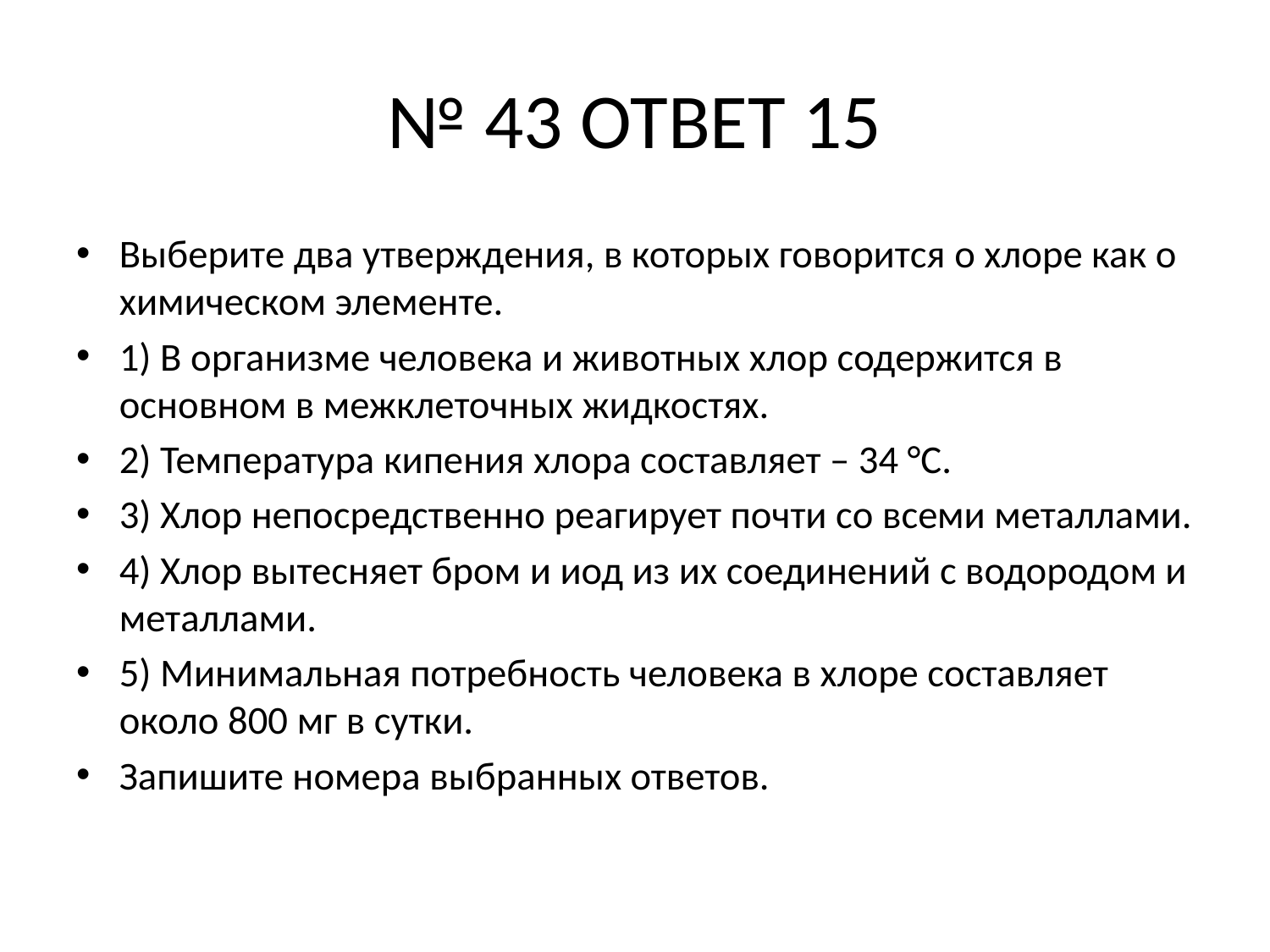

# № 43 ОТВЕТ 15
Выберите два утверждения, в которых говорится о хлоре как о химическом элементе.
1) В организме человека и животных хлор содержится в основном в межклеточных жидкостях.
2) Температура кипения хлора составляет – 34 °C.
3) Хлор непосредственно реагирует почти со всеми металлами.
4) Хлор вытесняет бром и иод из их соединений с водородом и металлами.
5) Минимальная потребность человека в хлоре составляет около 800 мг в сутки.
Запишите номера выбранных ответов.